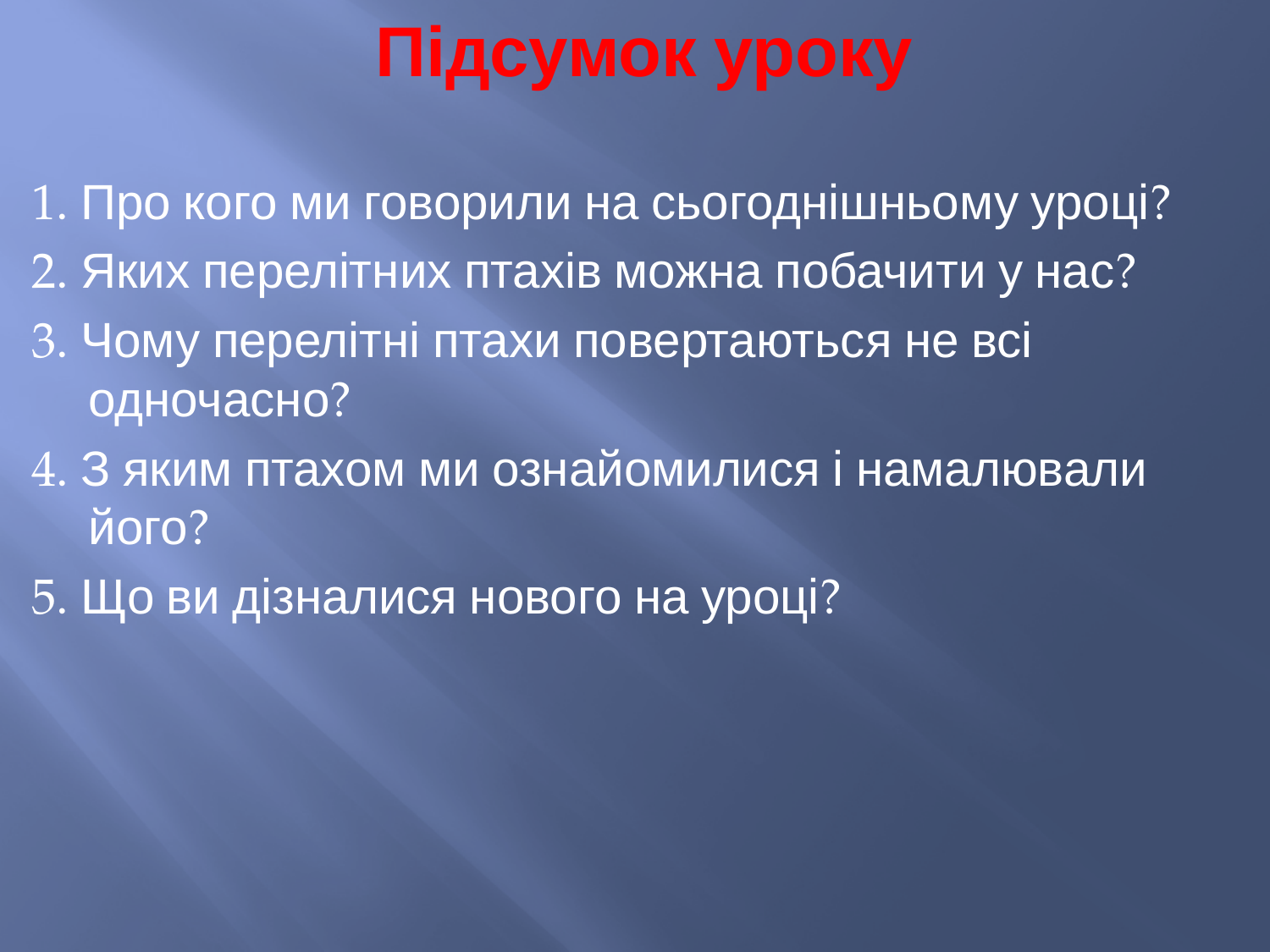

Підсумок уроку

1. Про кого ми говорили на сьогоднішньому уроці?
2. Яких перелітних птахів можна побачити у нас?
3. Чому перелітні птахи повертаються не всі одночасно?
4. З яким птахом ми ознайомилися і намалювали його?
5. Що ви дізналися нового на уроці?